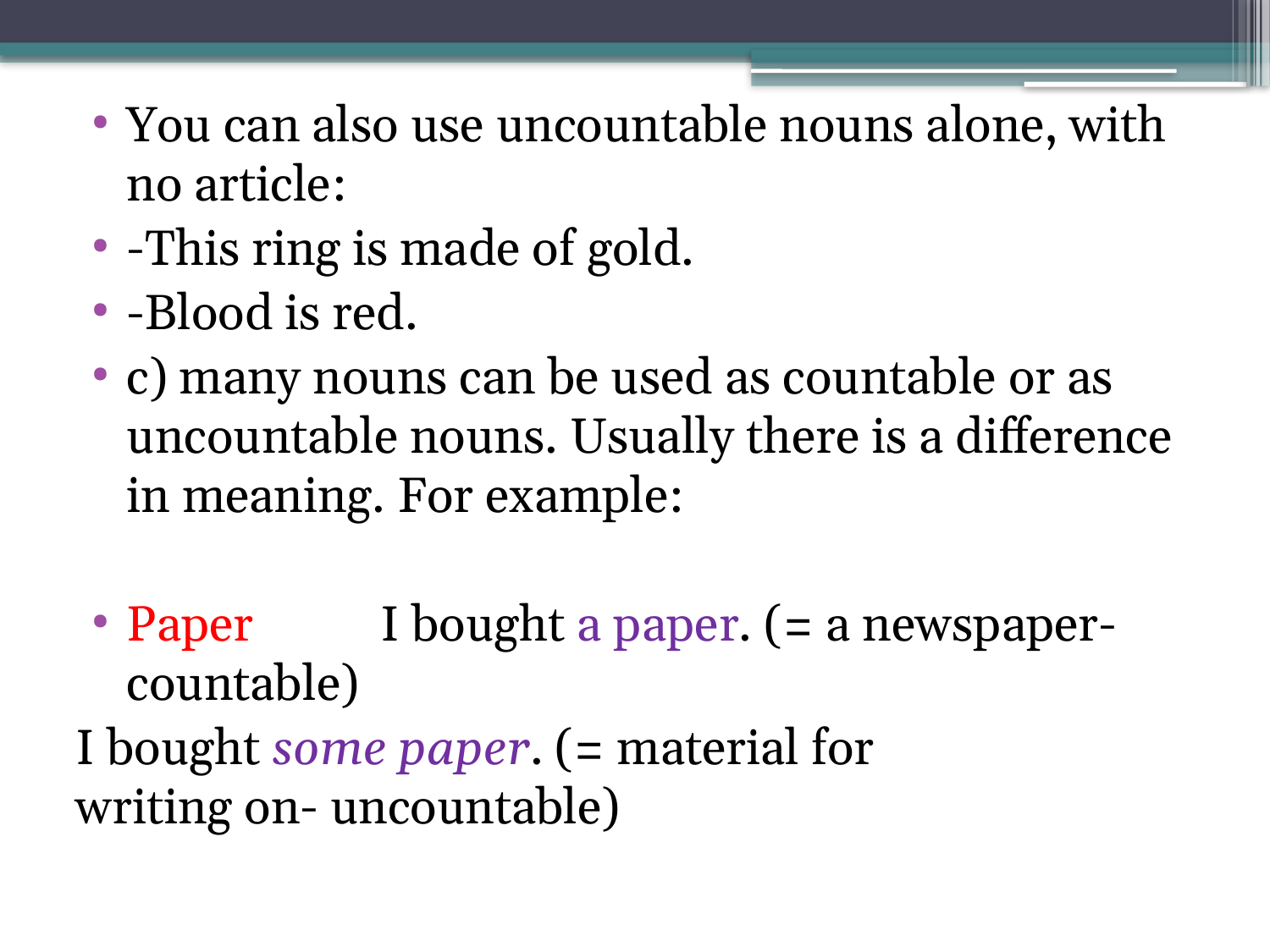

You can also use uncountable nouns alone, with no article:
-This ring is made of gold.
-Blood is red.
c) many nouns can be used as countable or as uncountable nouns. Usually there is a difference in meaning. For example:

Paper	I bought a paper. (= a newspaper- countable)
	I bought some paper. (= material for writing on- uncountable)